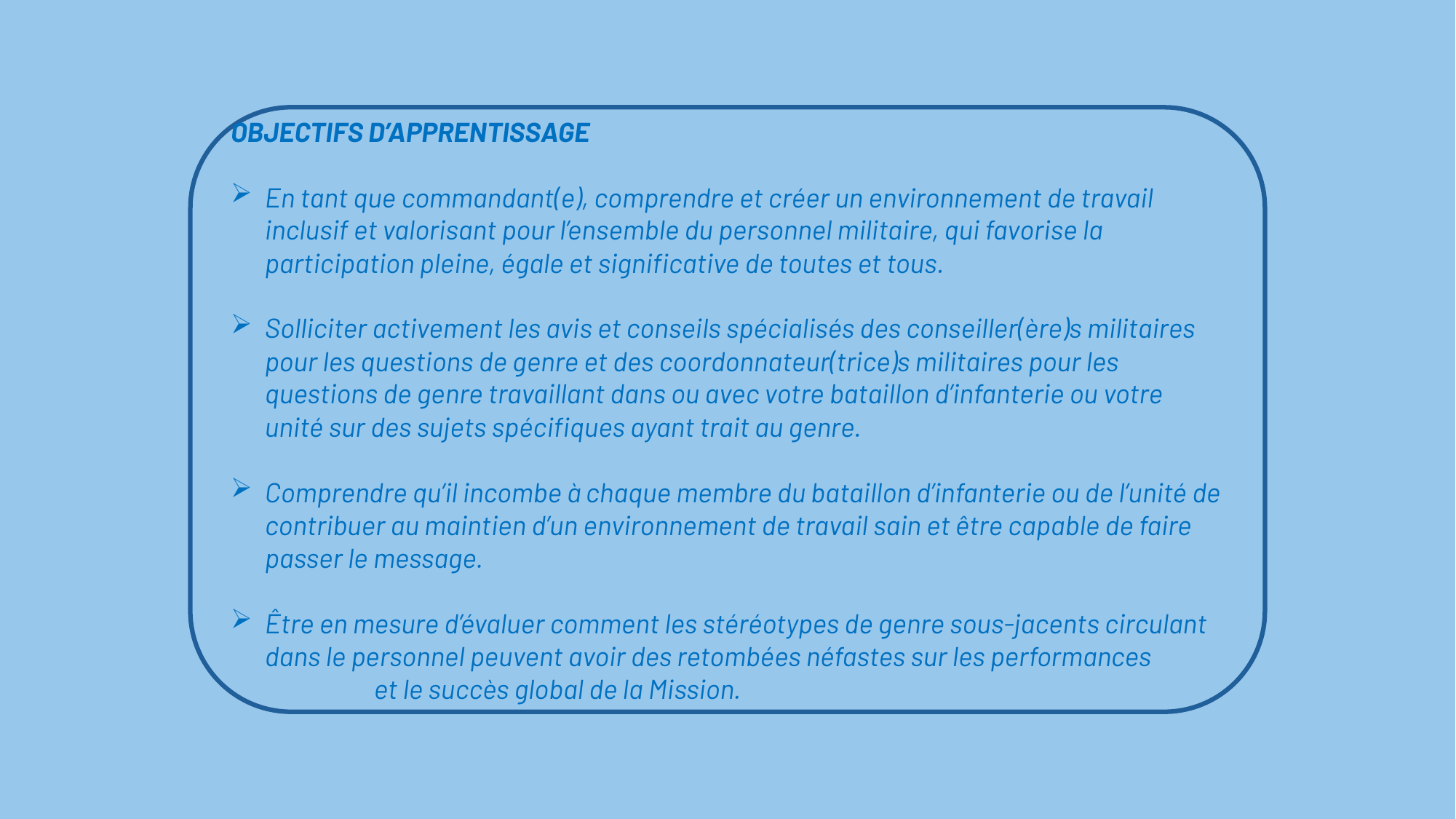

OBJECTIFS D’APPRENTISSAGE

En tant que commandant(e), comprendre et créer un environnement de travail inclusif et valorisant pour l’ensemble du personnel militaire, qui favorise la participation pleine, égale et significative de toutes et tous.

Solliciter activement les avis et conseils spécialisés des conseiller(ère)s militaires pour les questions de genre et des coordonnateur(trice)s militaires pour les questions de genre travaillant dans ou avec votre bataillon d’infanterie ou votre unité sur des sujets spécifiques ayant trait au genre.

Comprendre qu’il incombe à chaque membre du bataillon d’infanterie ou de l’unité de contribuer au maintien d’un environnement de travail sain et être capable de faire passer le message.

Être en mesure d’évaluer comment les stéréotypes de genre sous-jacents circulant dans le personnel peuvent avoir des retombées néfastes sur les performances 	et le succès global de la Mission.